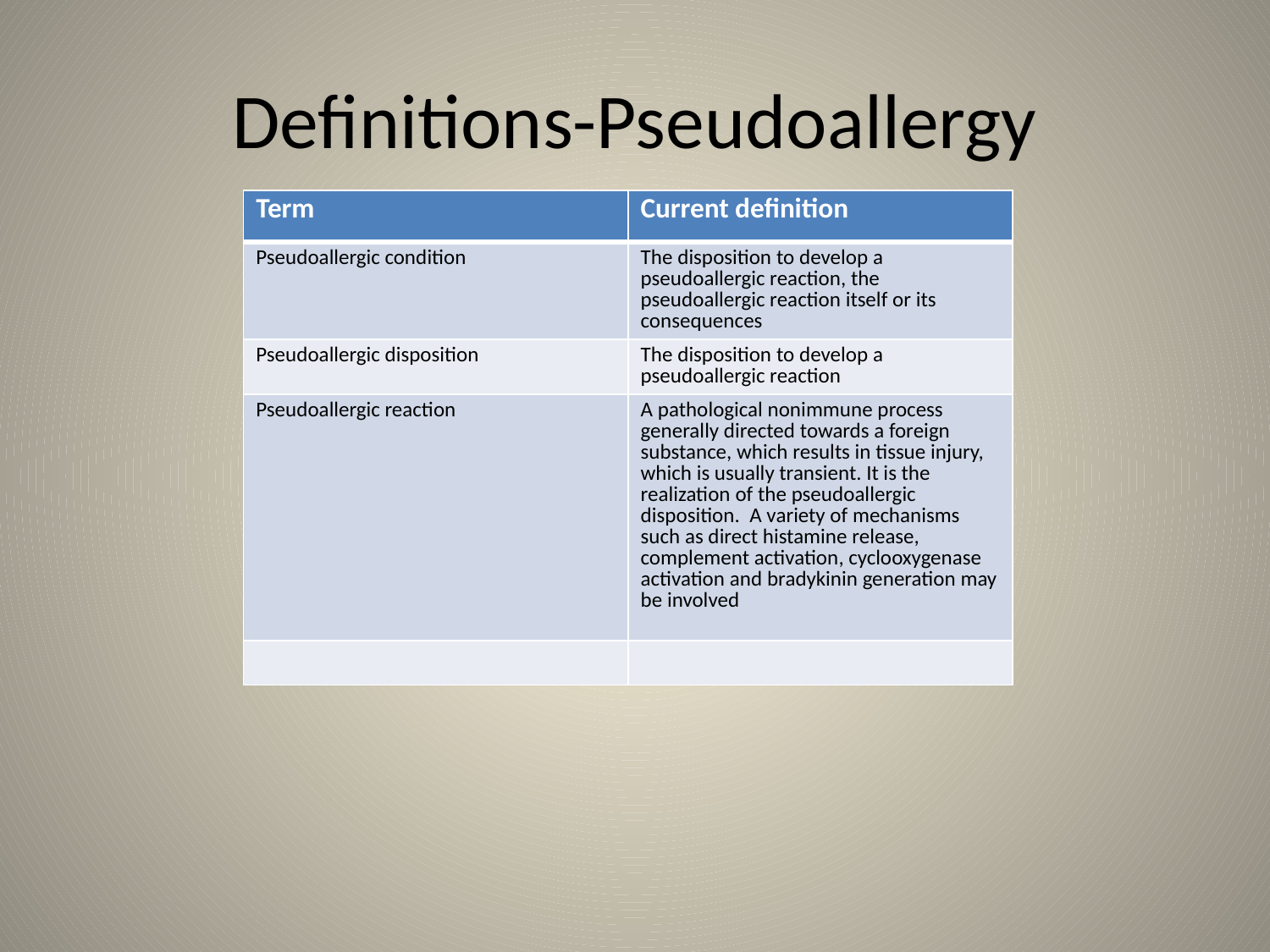

# Definitions-Pseudoallergy
| Term | Current definition |
| --- | --- |
| Pseudoallergic condition | The disposition to develop a pseudoallergic reaction, the pseudoallergic reaction itself or its consequences |
| Pseudoallergic disposition | The disposition to develop a pseudoallergic reaction |
| Pseudoallergic reaction | A pathological nonimmune process generally directed towards a foreign substance, which results in tissue injury, which is usually transient. It is the realization of the pseudoallergic disposition. A variety of mechanisms such as direct histamine release, complement activation, cyclooxygenase activation and bradykinin generation may be involved |
|  |  |